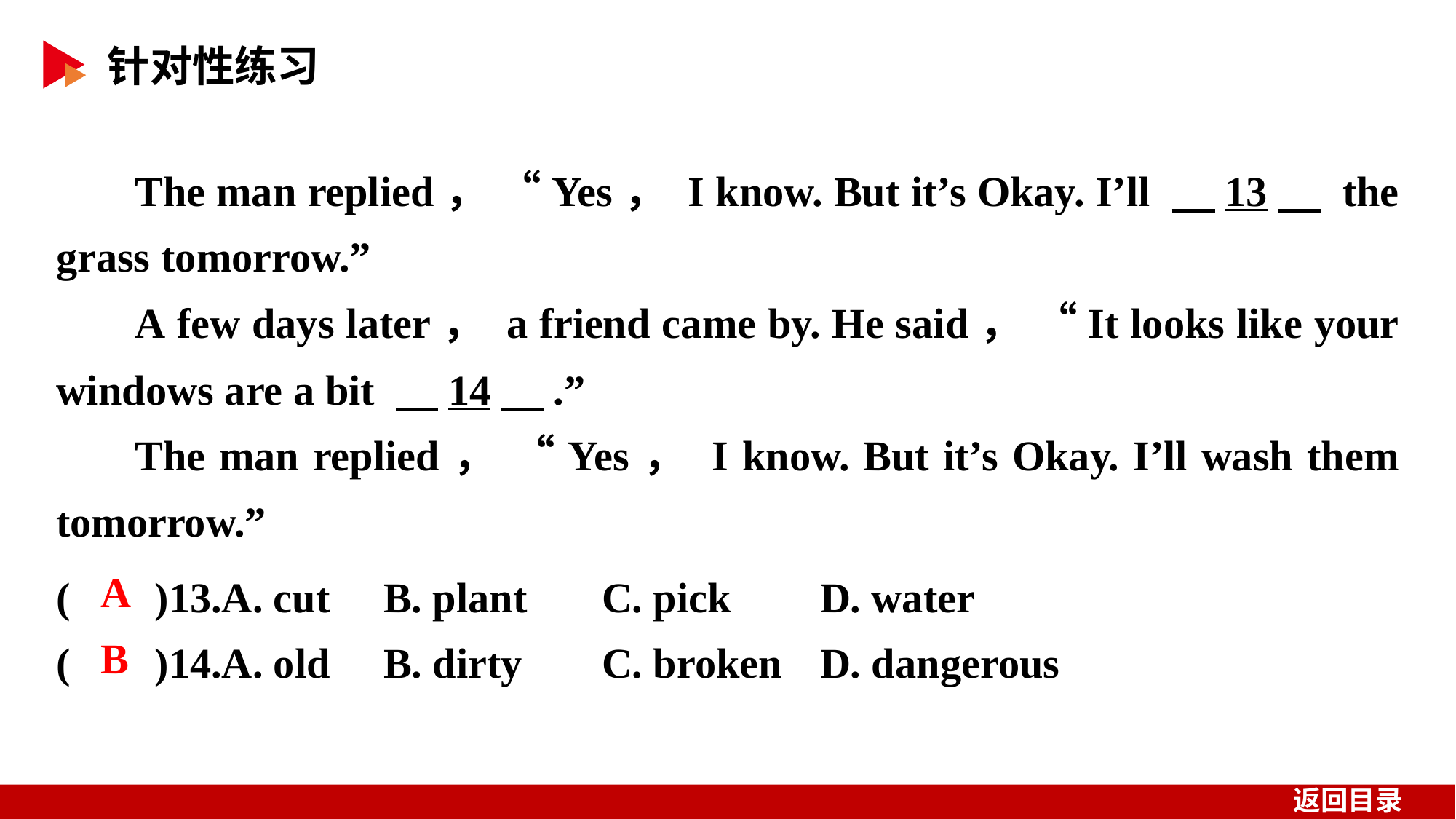

The man replied， “Yes， I know. But it’s Okay. I’ll 　13　 the grass tomorrow.”
A few days later， a friend came by. He said， “It looks like your windows are a bit 　14　.”
The man replied， “Yes， I know. But it’s Okay. I’ll wash them tomorrow.”
(        )13.A. cut	B. plant	C. pick      	D. water
(        )14.A. old   	B. dirty	C. broken 	D. dangerous
   A
   B